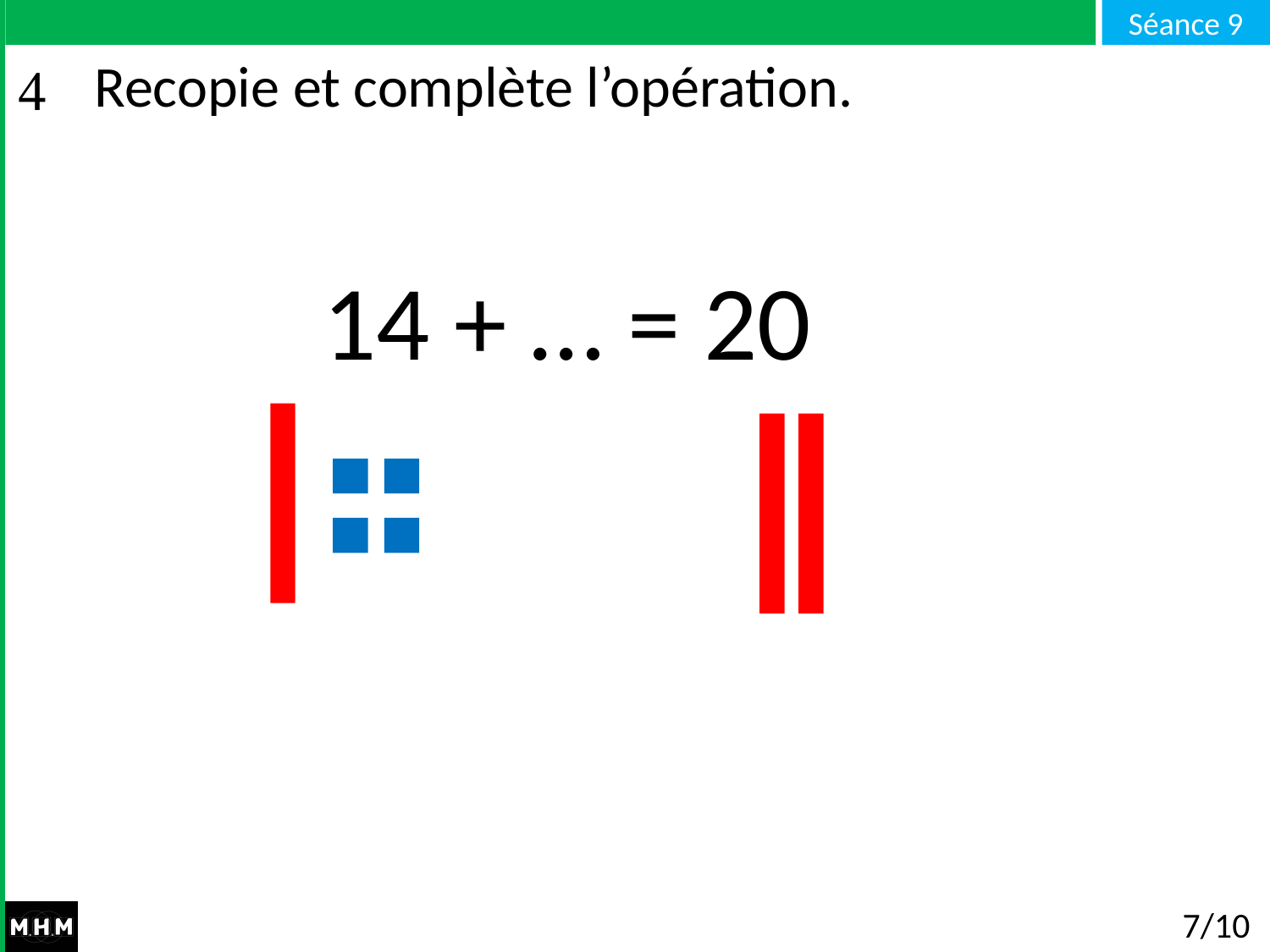

# Recopie et complète l’opération.
14 + … = 20

7/10